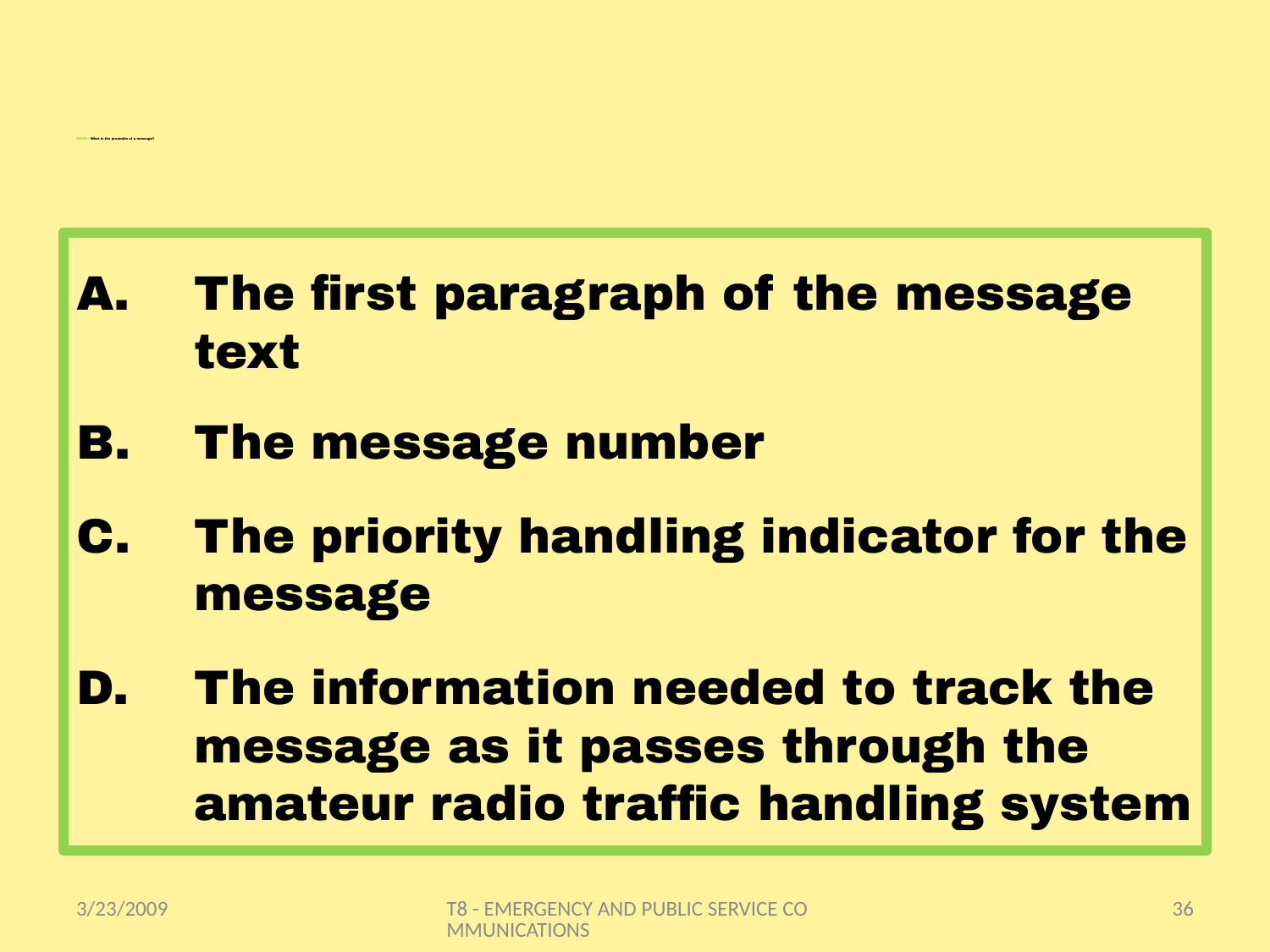

# T8C09 - What is the preamble of a message?

The first paragraph of the message text

The message number

The priority handling indicator for the message

The information needed to track the message as it passes through the amateur radio traffic handling system

3/23/2009
T8 - EMERGENCY AND PUBLIC SERVICE COMMUNICATIONS
36